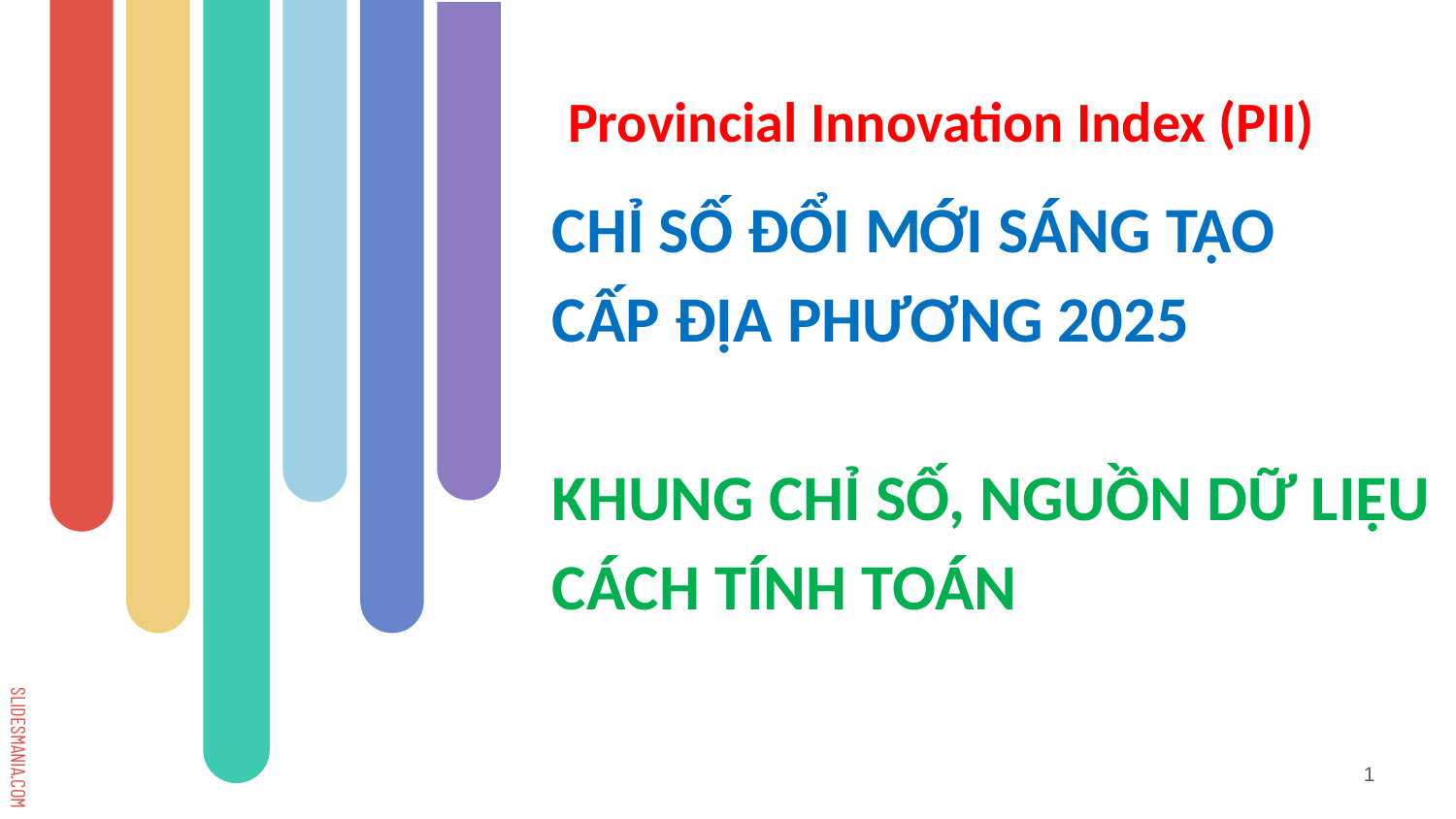

# Provincial Innovation Index (PII)
CHỈ SỐ ĐỔI MỚI SÁNG TẠO
CẤP ĐỊA PHƯƠNG 2025
KHUNG CHỈ SỐ, NGUỒN DỮ LIỆU
CÁCH TÍNH TOÁN
1